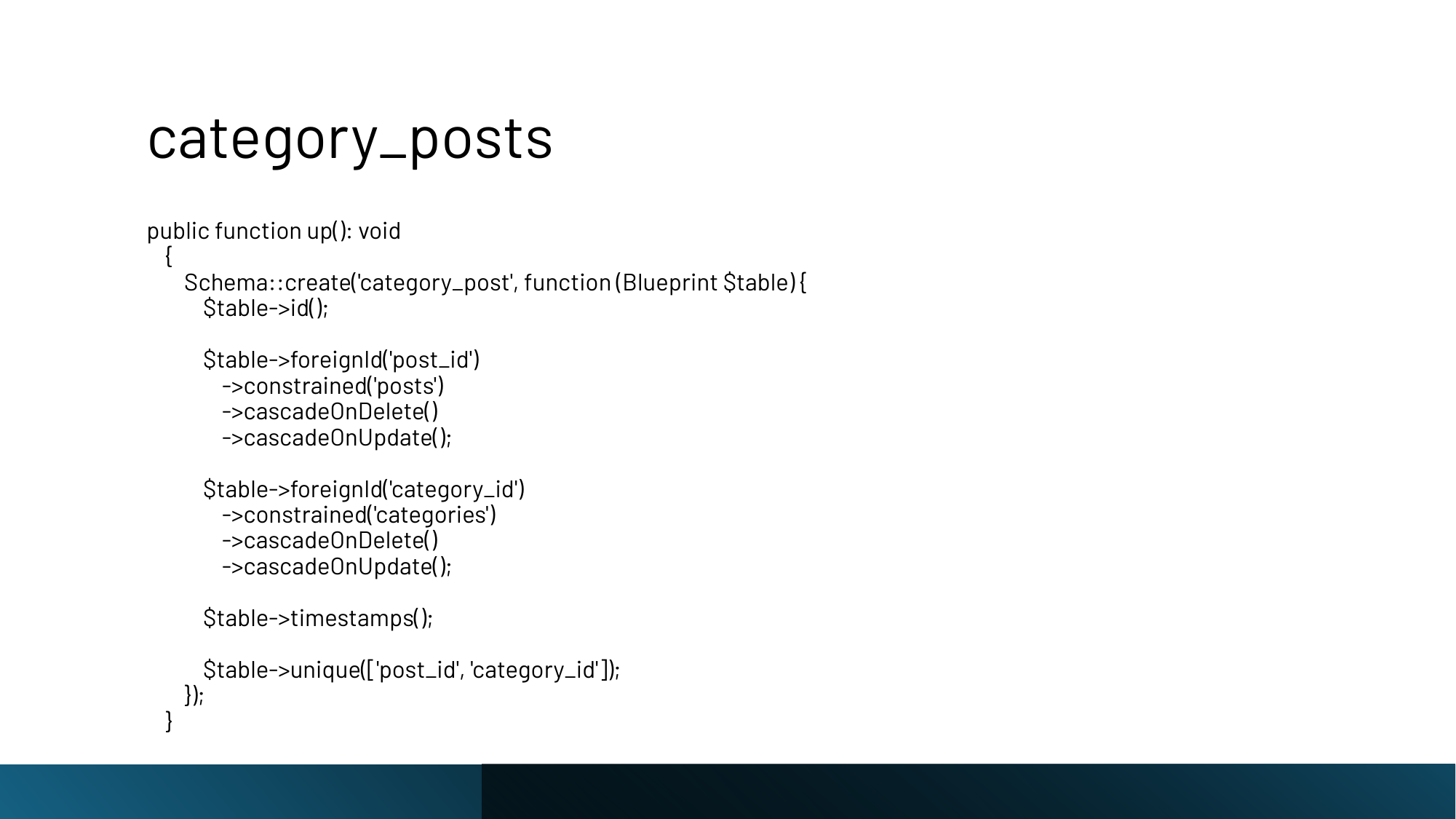

# category_posts
public function up(): void
    {
        Schema::create('category_post', function (Blueprint $table) {
            $table->id();
            $table->foreignId('post_id')
                ->constrained('posts')
                ->cascadeOnDelete()
                ->cascadeOnUpdate();
            $table->foreignId('category_id')
                ->constrained('categories')
                ->cascadeOnDelete()
                ->cascadeOnUpdate();
            $table->timestamps();
            $table->unique(['post_id', 'category_id']);
        });
    }